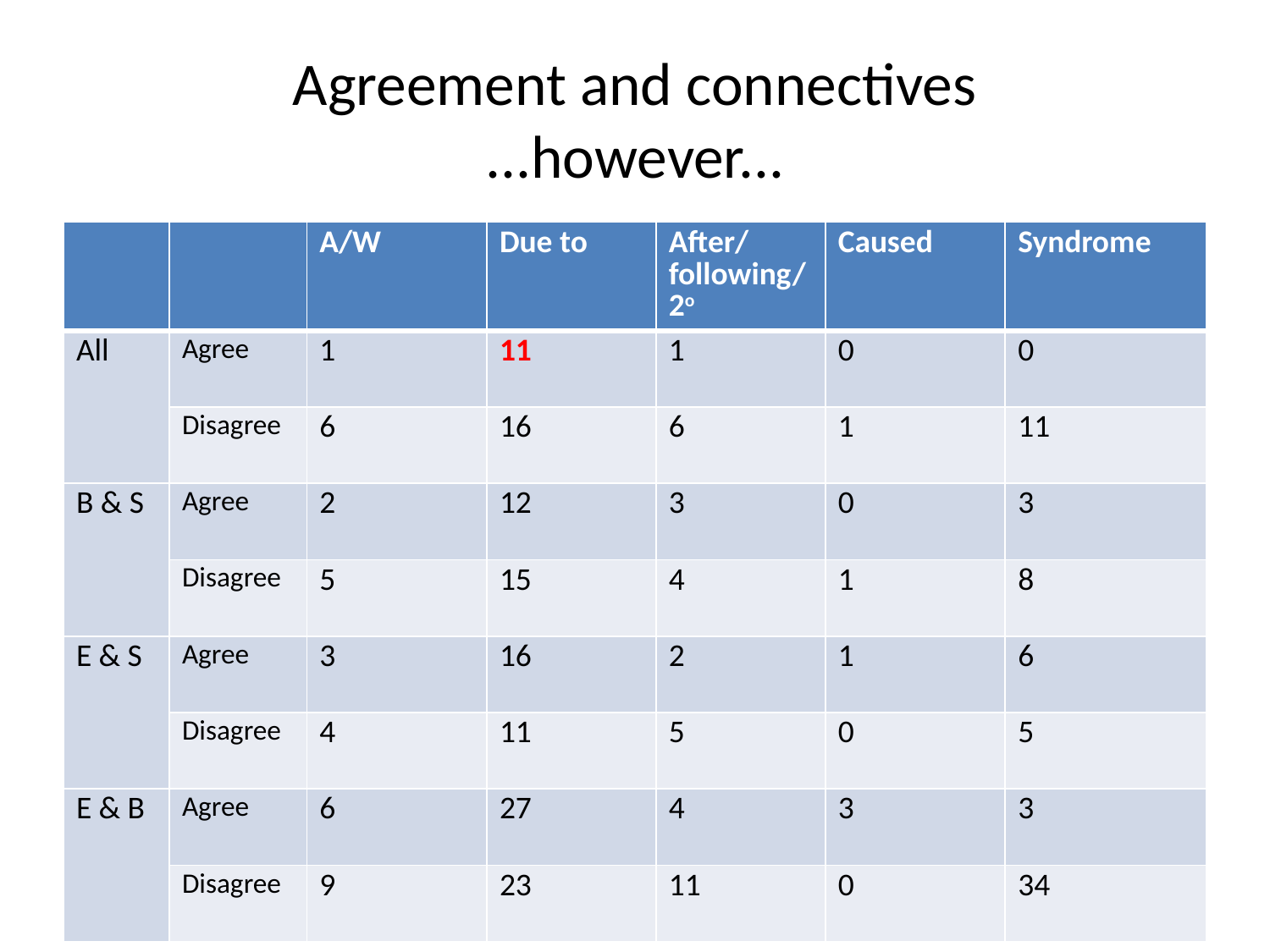

# Agreement and connectives ...however...
|  |  | A/W | Due to | After/following/2o | Caused | Syndrome |
| --- | --- | --- | --- | --- | --- | --- |
| All | Agree | 1 | 11 | 1 | 0 | 0 |
|  | Disagree | 6 | 16 | 6 | 1 | 11 |
| B & S | Agree | 2 | 12 | 3 | 0 | 3 |
|  | Disagree | 5 | 15 | 4 | 1 | 8 |
| E & S | Agree | 3 | 16 | 2 | 1 | 6 |
|  | Disagree | 4 | 11 | 5 | 0 | 5 |
| E & B | Agree | 6 | 27 | 4 | 3 | 3 |
|  | Disagree | 9 | 23 | 11 | 0 | 34 |